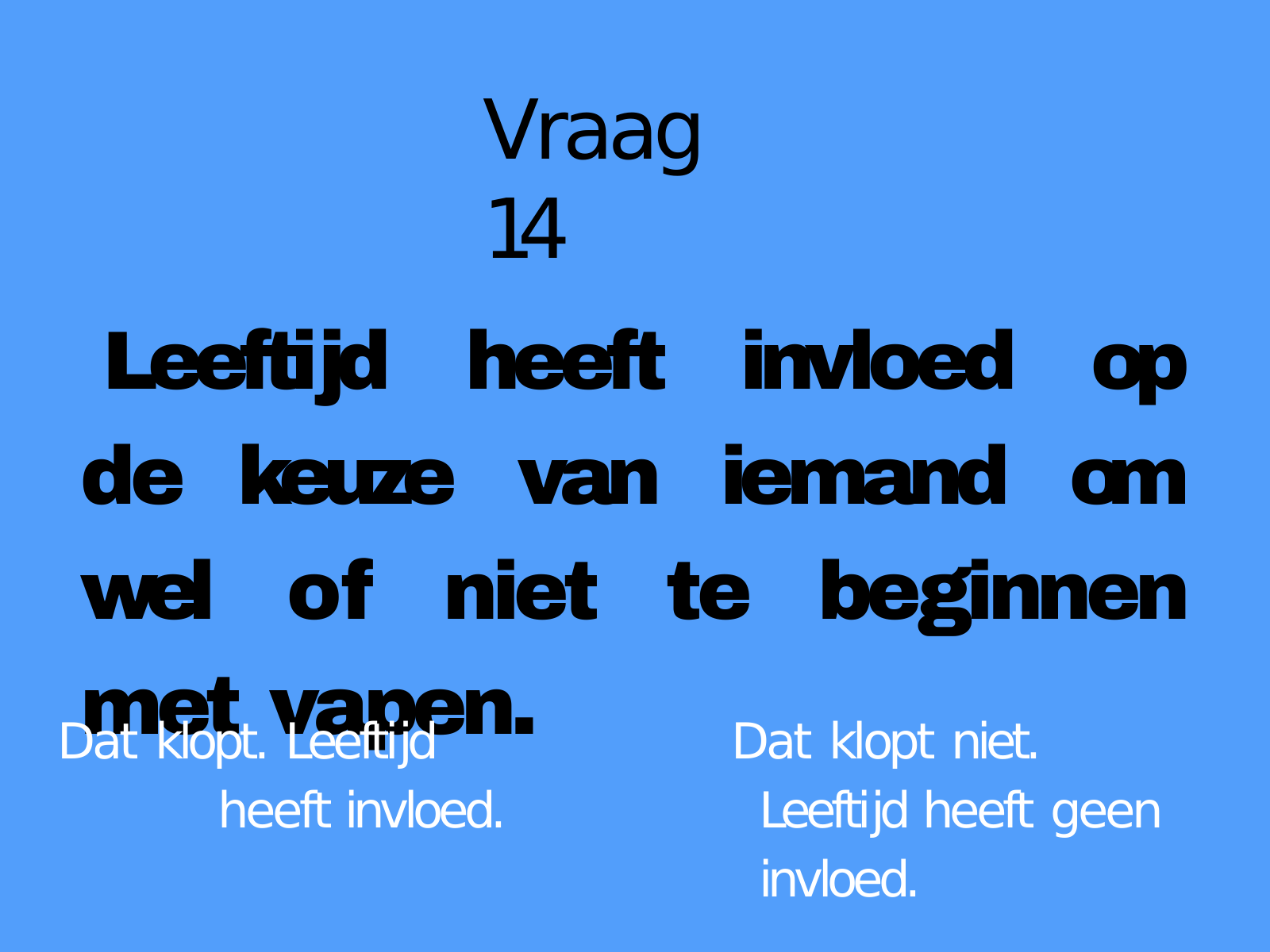

# Vraag 14
Leeftĳd heeft invloed op de keuze van iemand om wel of niet te beginnen met vapen.
Dat klopt. Leeftĳd heeft invloed.
Dat klopt niet. Leeftĳd heeft geen invloed.